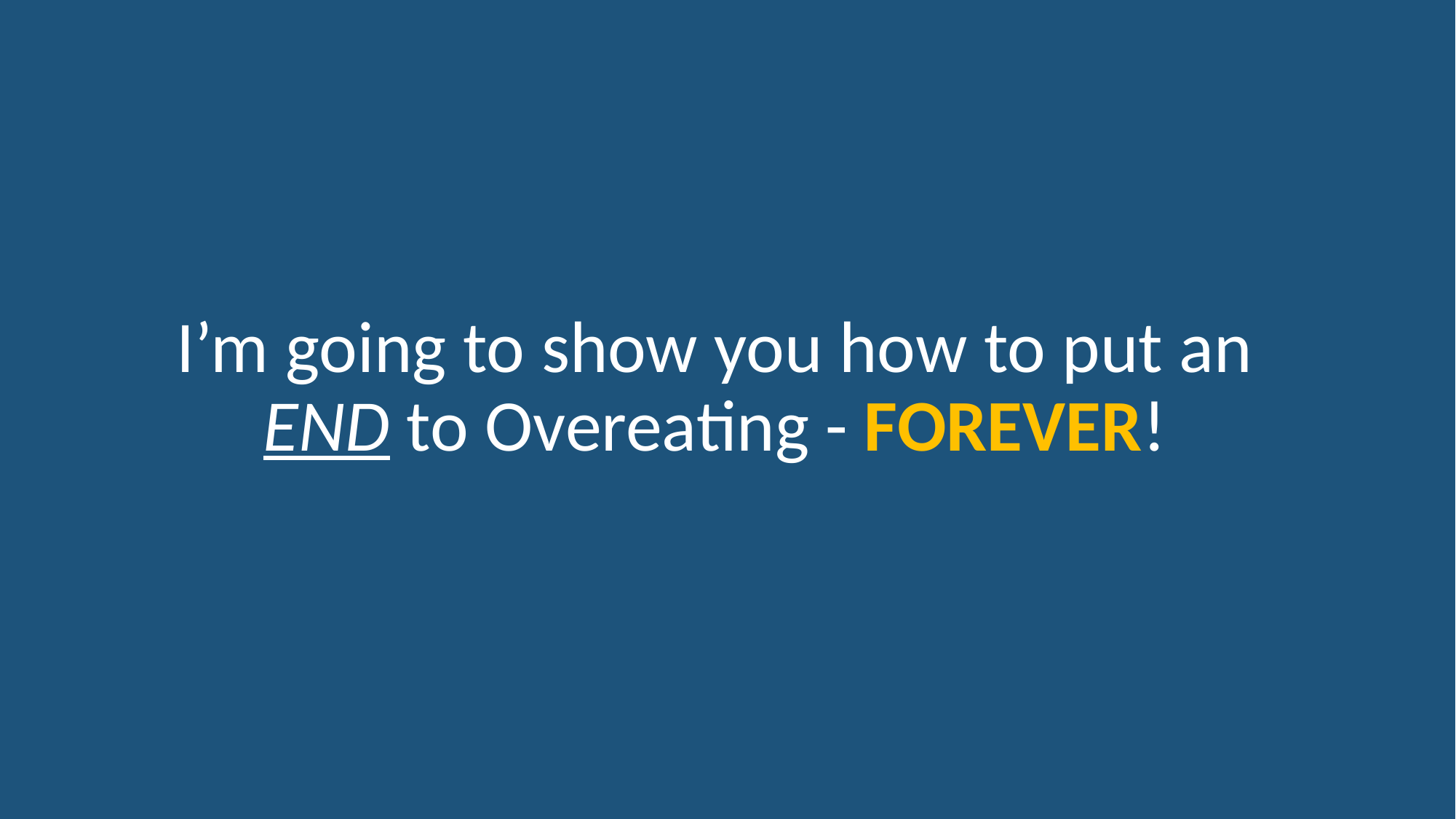

# I’m going to show you how to put an END to Overeating - FOREVER!